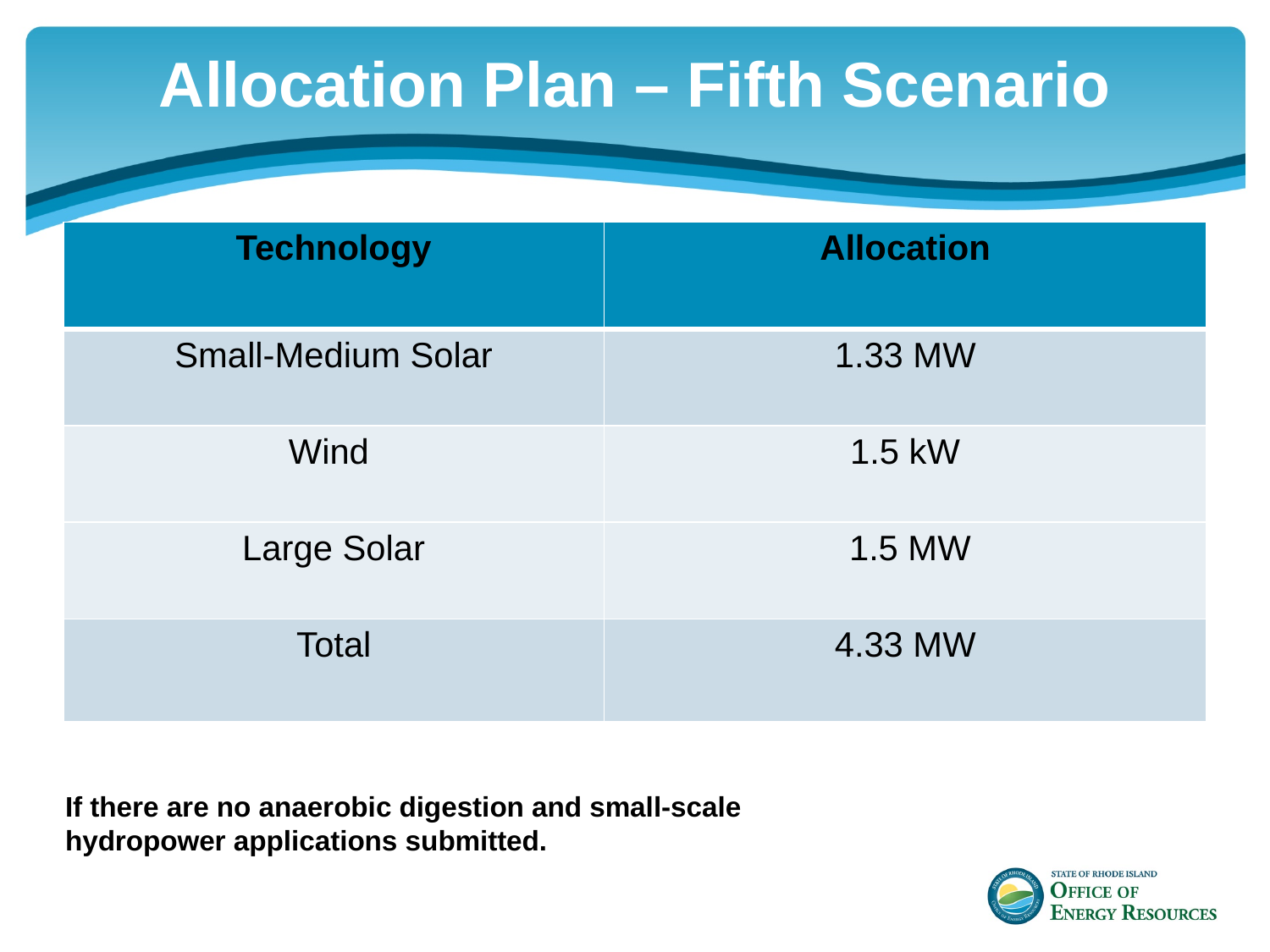

Allocation Plan – Fifth Scenario
| Technology | Allocation |
| --- | --- |
| Small-Medium Solar | 1.33 MW |
| Wind | 1.5 kW |
| Large Solar | 1.5 MW |
| Total | 4.33 MW |
If there are no anaerobic digestion and small-scale hydropower applications submitted.